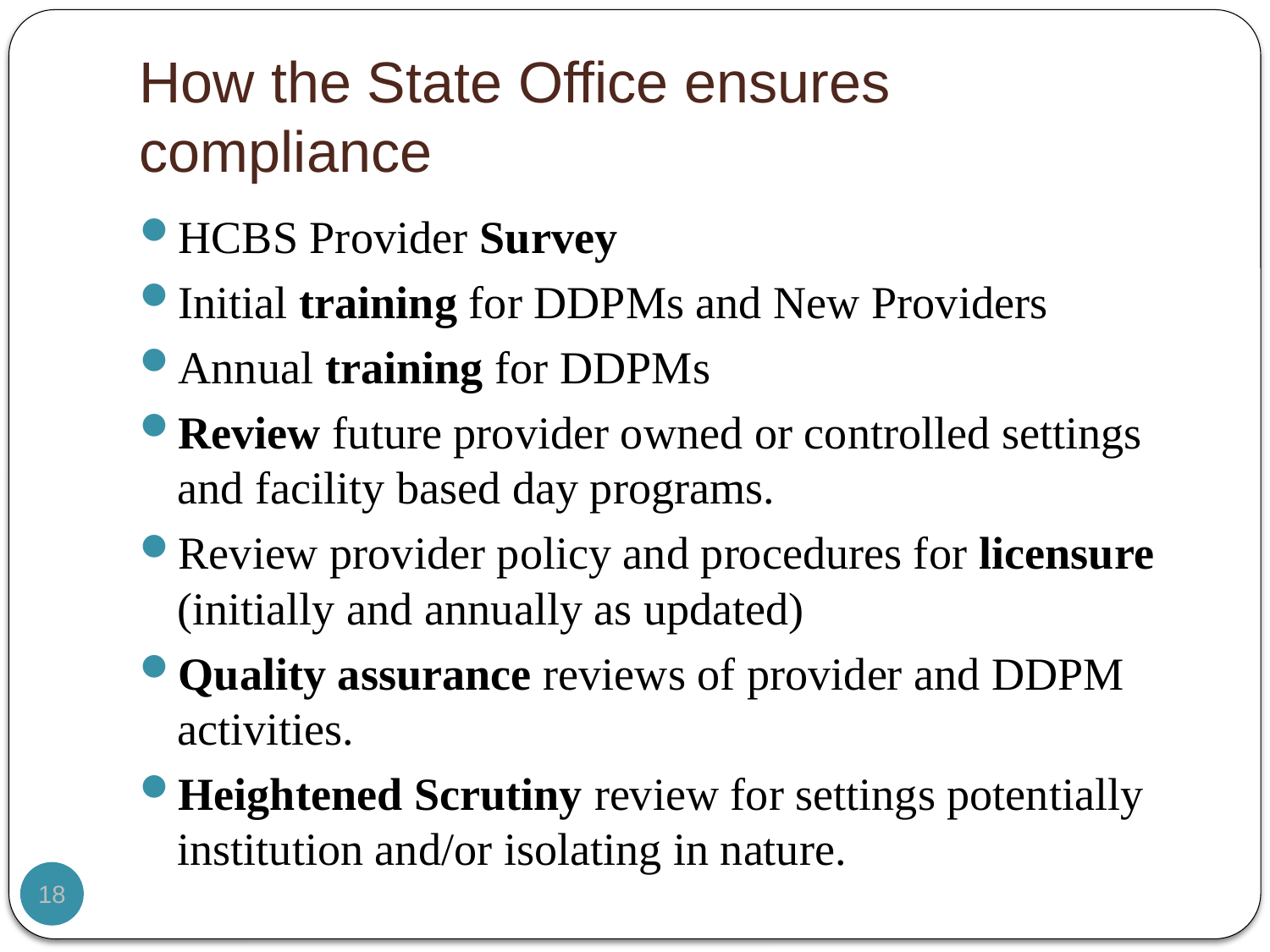

# How the State Office ensures compliance
HCBS Provider Survey
Initial training for DDPMs and New Providers
Annual training for DDPMs
Review future provider owned or controlled settings and facility based day programs.
Review provider policy and procedures for licensure (initially and annually as updated)
Quality assurance reviews of provider and DDPM activities.
Heightened Scrutiny review for settings potentially institution and/or isolating in nature.

18